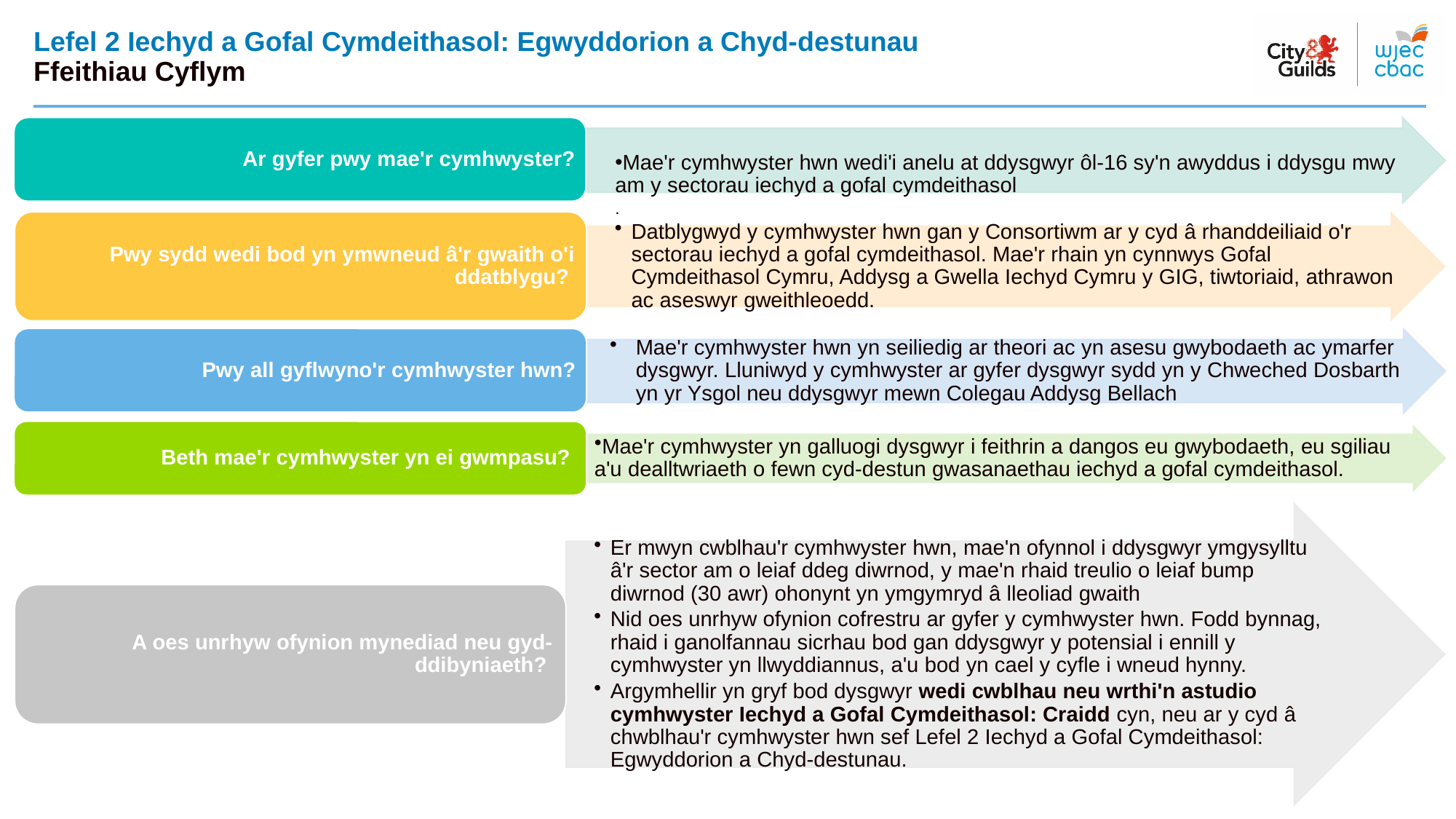

# Lefel 2 Iechyd a Gofal Cymdeithasol: Egwyddorion a Chyd-destunau Ffeithiau Cyflym

Mae'r cymhwyster hwn wedi'i anelu at ddysgwyr ôl-16 sy'n awyddus i ddysgu mwy am y sectorau iechyd a gofal cymdeithasol
.
Ar gyfer pwy mae'r cymhwyster?
Datblygwyd y cymhwyster hwn gan y Consortiwm ar y cyd â rhanddeiliaid o'r sectorau iechyd a gofal cymdeithasol. Mae'r rhain yn cynnwys Gofal Cymdeithasol Cymru, Addysg a Gwella Iechyd Cymru y GIG, tiwtoriaid, athrawon ac aseswyr gweithleoedd.
Pwy sydd wedi bod yn ymwneud â'r gwaith o'i ddatblygu?
Mae'r cymhwyster hwn yn seiliedig ar theori ac yn asesu gwybodaeth ac ymarfer dysgwyr. Lluniwyd y cymhwyster ar gyfer dysgwyr sydd yn y Chweched Dosbarth yn yr Ysgol neu ddysgwyr mewn Colegau Addysg Bellach
Pwy all gyflwyno'r cymhwyster hwn?
Mae'r cymhwyster yn galluogi dysgwyr i feithrin a dangos eu gwybodaeth, eu sgiliau a'u dealltwriaeth o fewn cyd-destun gwasanaethau iechyd a gofal cymdeithasol.
Beth mae'r cymhwyster yn ei gwmpasu?
Er mwyn cwblhau'r cymhwyster hwn, mae'n ofynnol i ddysgwyr ymgysylltu â'r sector am o leiaf ddeg diwrnod, y mae'n rhaid treulio o leiaf bump diwrnod (30 awr) ohonynt yn ymgymryd â lleoliad gwaith
Nid oes unrhyw ofynion cofrestru ar gyfer y cymhwyster hwn. Fodd bynnag, rhaid i ganolfannau sicrhau bod gan ddysgwyr y potensial i ennill y cymhwyster yn llwyddiannus, a'u bod yn cael y cyfle i wneud hynny.
Argymhellir yn gryf bod dysgwyr wedi cwblhau neu wrthi'n astudio cymhwyster Iechyd a Gofal Cymdeithasol: Craidd cyn, neu ar y cyd â chwblhau'r cymhwyster hwn sef Lefel 2 Iechyd a Gofal Cymdeithasol: Egwyddorion a Chyd-destunau.
A oes unrhyw ofynion mynediad neu gyd-ddibyniaeth?